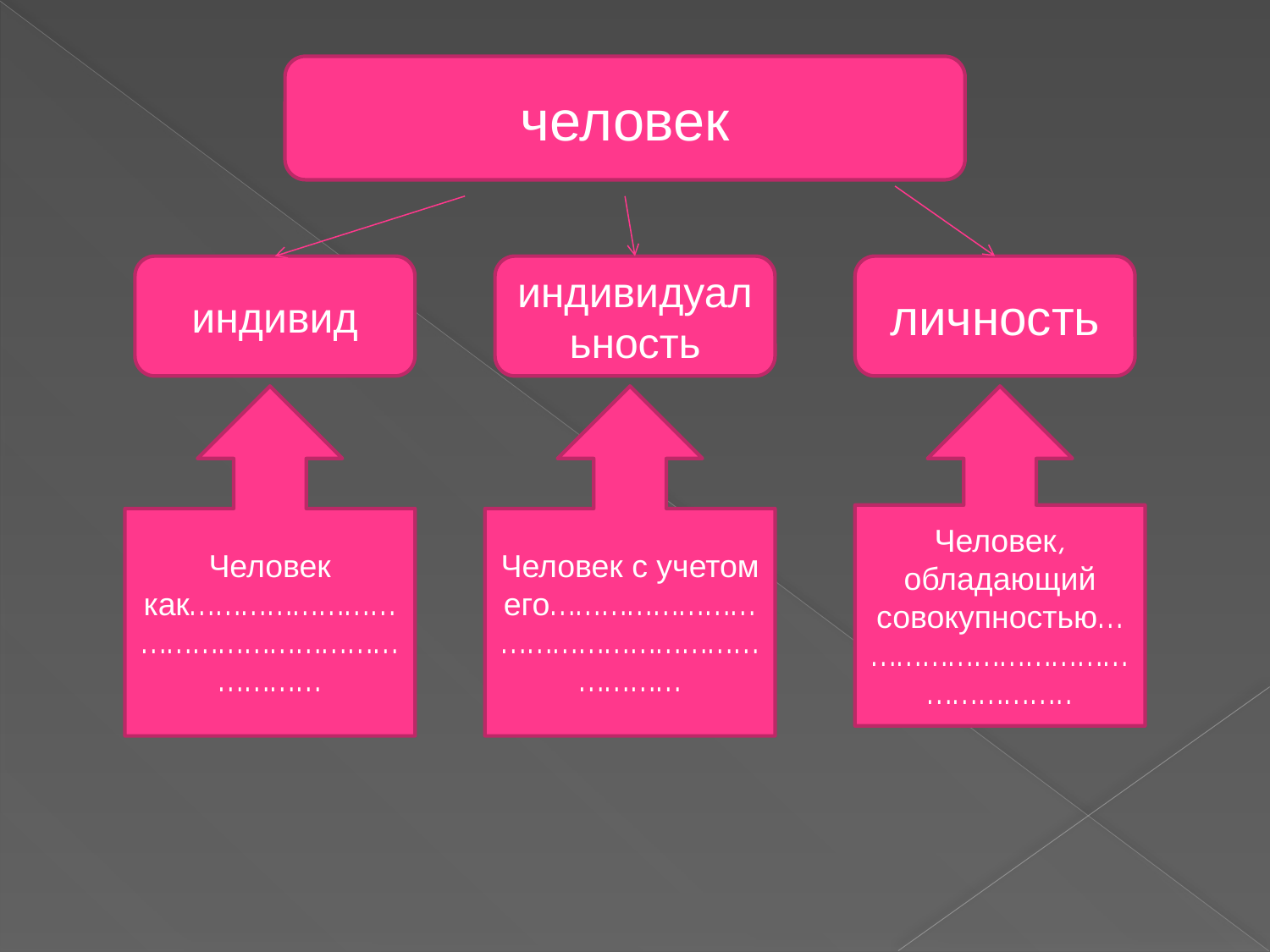

человек
индивид
индивидуальность
личность
Человек как…………………………………………………………
Человек с учетом его…………………………………………………………
Человек, обладающий совокупностью…………………………………………..